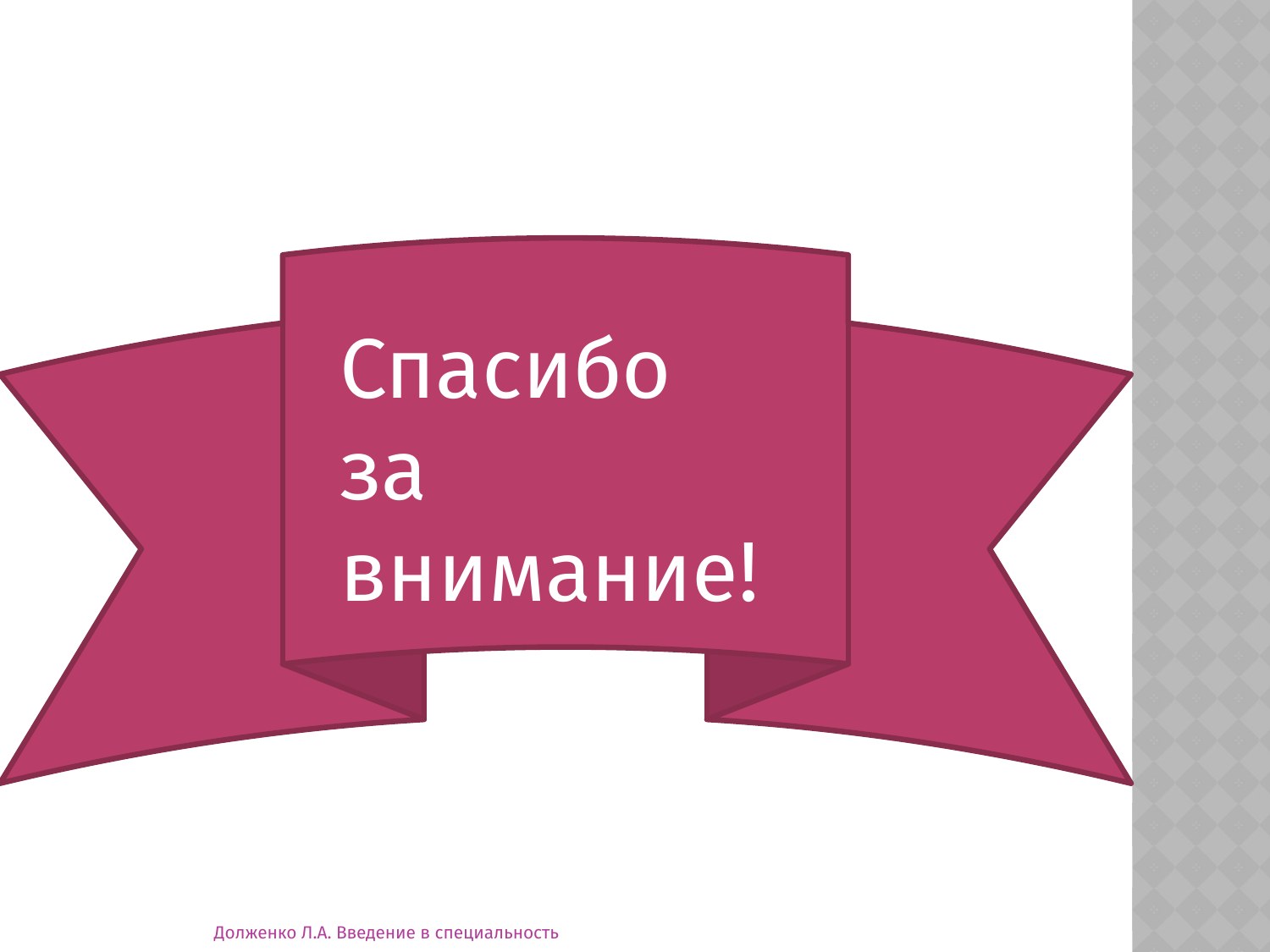

Спасибо за внимание!
Долженко Л.А. Введение в специальность